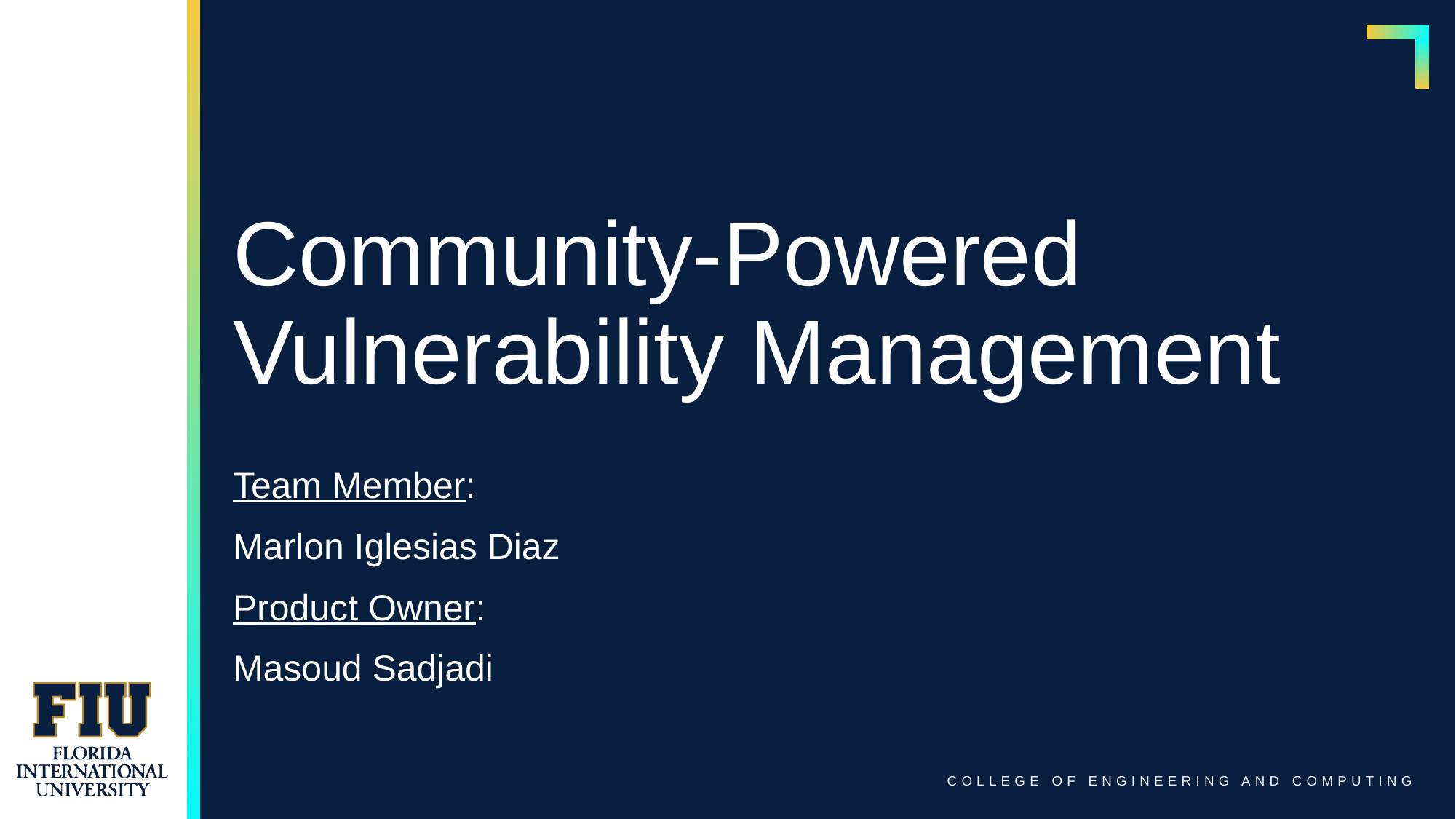

# Community-Powered Vulnerability Management
Team Member:
Marlon Iglesias Diaz
Product Owner:
Masoud Sadjadi